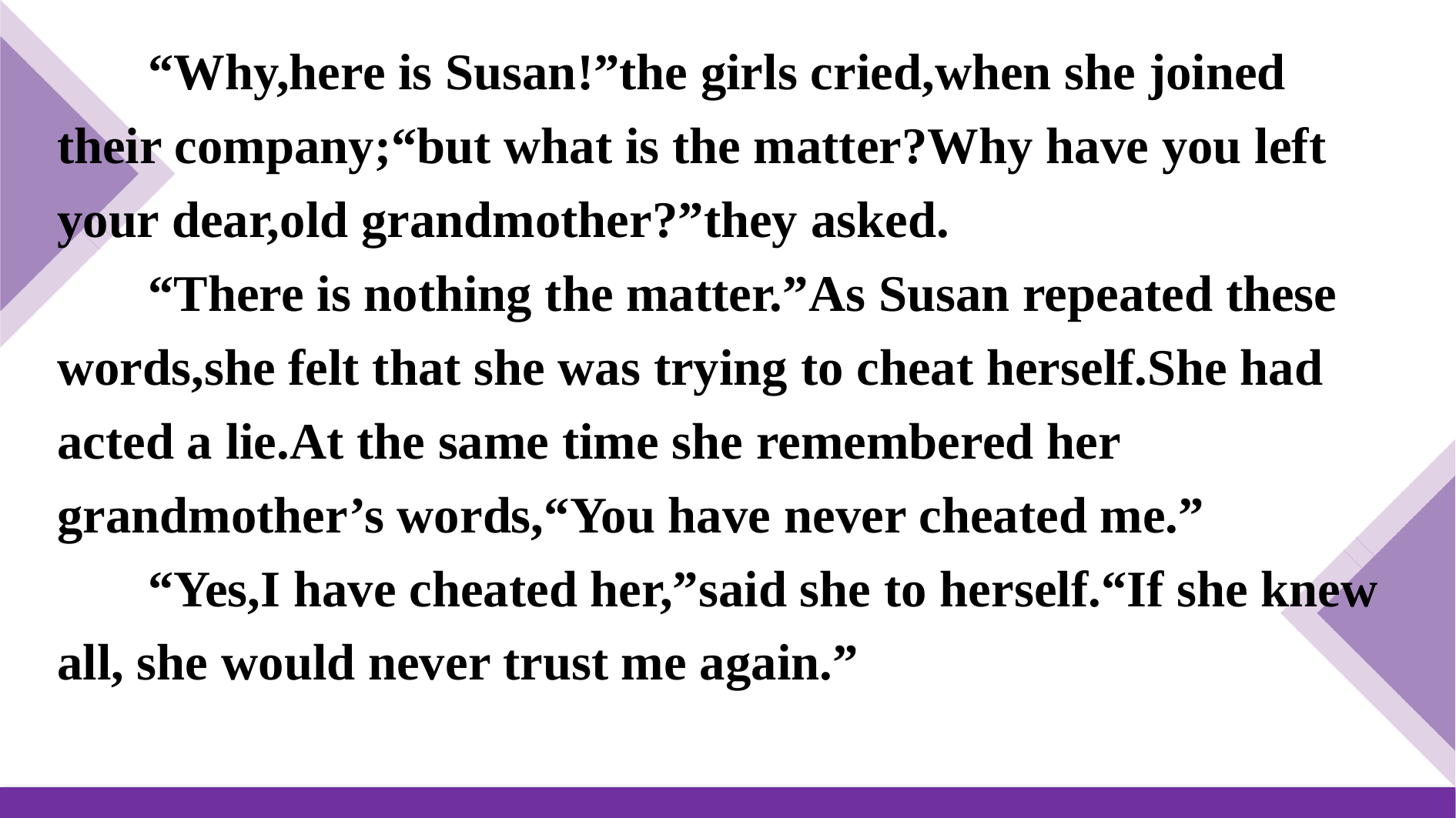

“Why,here is Susan!”the girls cried,when she joined their company;“but what is the matter?Why have you left your dear,old grandmother?”they asked.
“There is nothing the matter.”As Susan repeated these words,she felt that she was trying to cheat herself.She had acted a lie.At the same time she remembered her grandmother’s words,“You have never cheated me.”
“Yes,I have cheated her,”said she to herself.“If she knew all, she would never trust me again.”